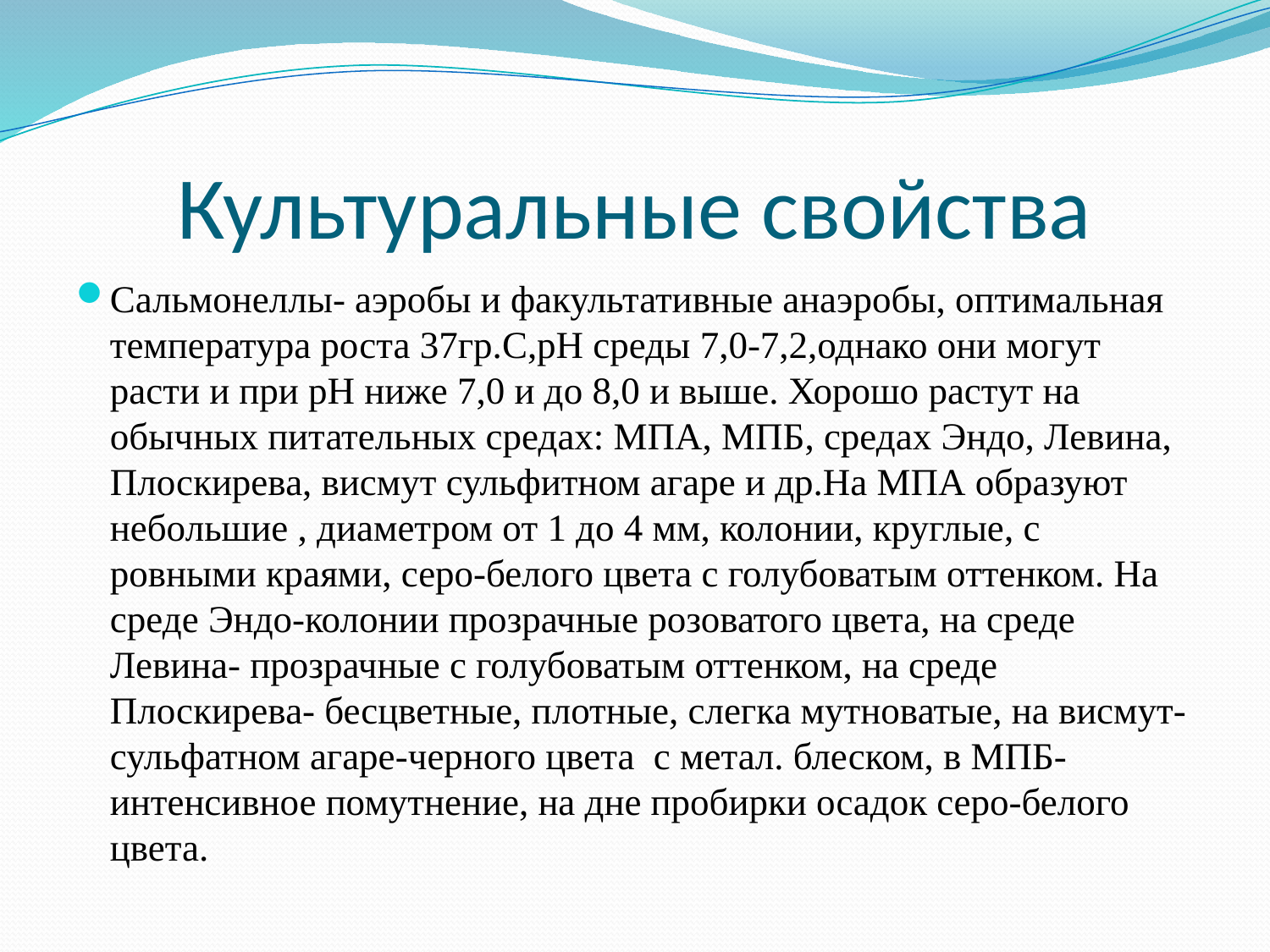

# Культуральные свойства
Сальмонеллы- аэробы и факультативные анаэробы, оптимальная температура роста 37гр.С,рН среды 7,0-7,2,однако они могут расти и при рН ниже 7,0 и до 8,0 и выше. Хорошо растут на обычных питательных средах: МПА, МПБ, средах Эндо, Левина, Плоскирева, висмут сульфитном агаре и др.На МПА образуют небольшие , диаметром от 1 до 4 мм, колонии, круглые, с ровными краями, серо-белого цвета с голубоватым оттенком. На среде Эндо-колонии прозрачные розоватого цвета, на среде Левина- прозрачные с голубоватым оттенком, на среде Плоскирева- бесцветные, плотные, слегка мутноватые, на висмут-сульфатном агаре-черного цвета  с метал. блеском, в МПБ- интенсивное помутнение, на дне пробирки осадок серо-белого цвета.